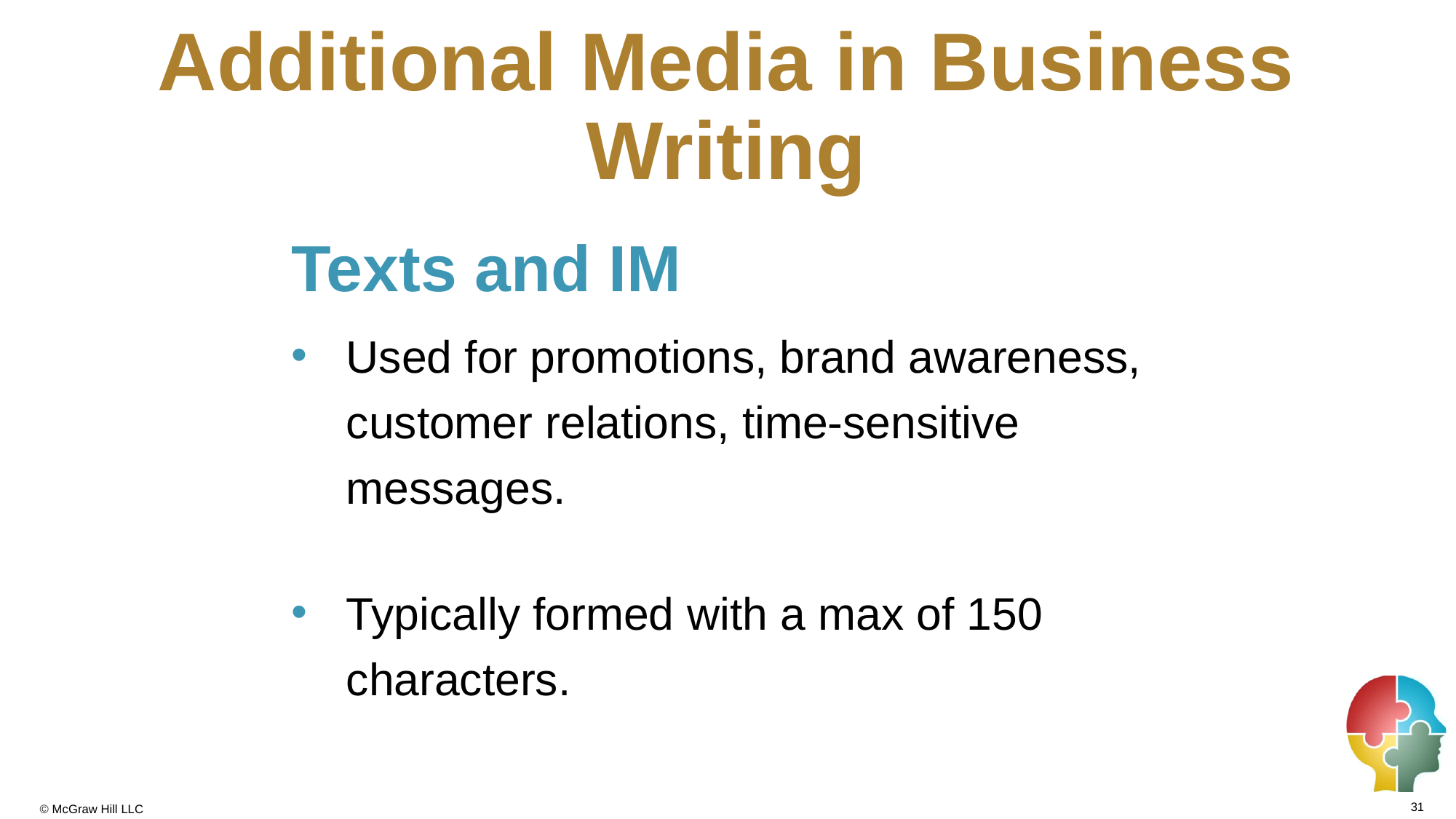

# Additional Media in Business Writing
Texts and IM
Used for promotions, brand awareness, customer relations, time-sensitive messages.
Typically formed with a max of 150 characters.
31